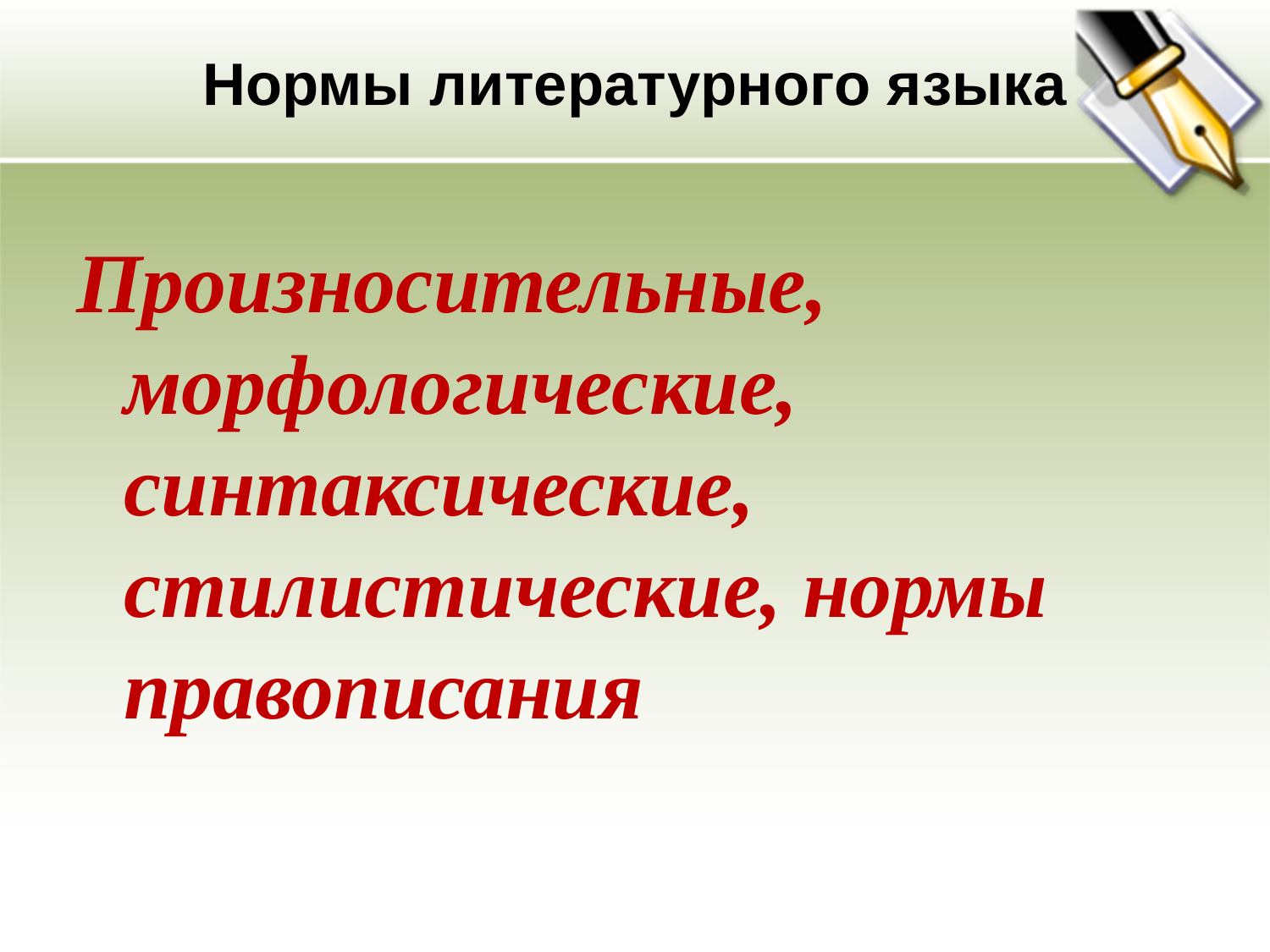

# Нормы литературного языка
Произносительные, морфологические, синтаксические, стилистические, нормы правописания